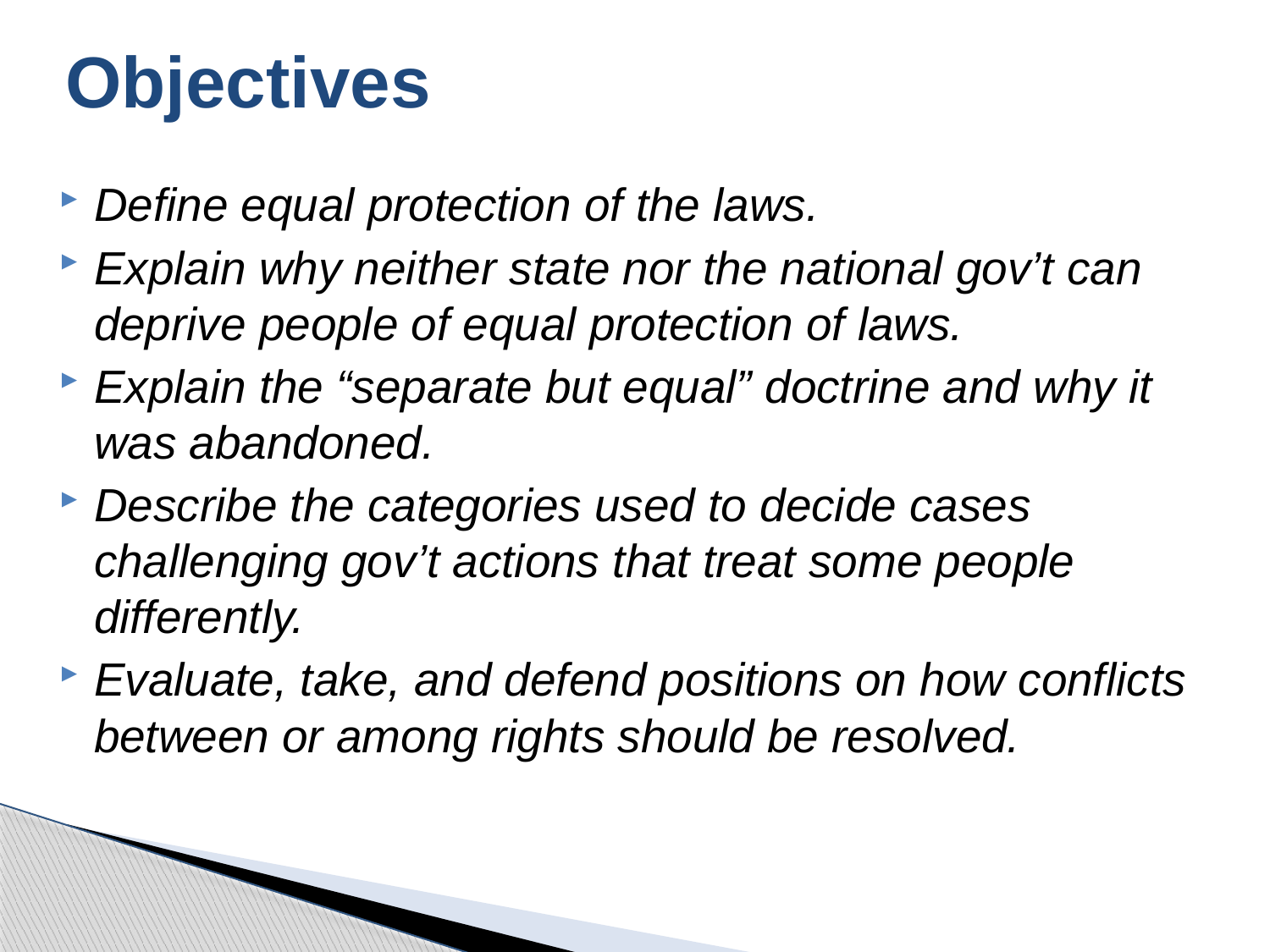

# Objectives

Define equal protection of the laws.
Explain why neither state nor the national gov’t can deprive people of equal protection of laws.
Explain the “separate but equal” doctrine and why it was abandoned.
Describe the categories used to decide cases challenging gov’t actions that treat some people differently.
Evaluate, take, and defend positions on how conflicts between or among rights should be resolved.